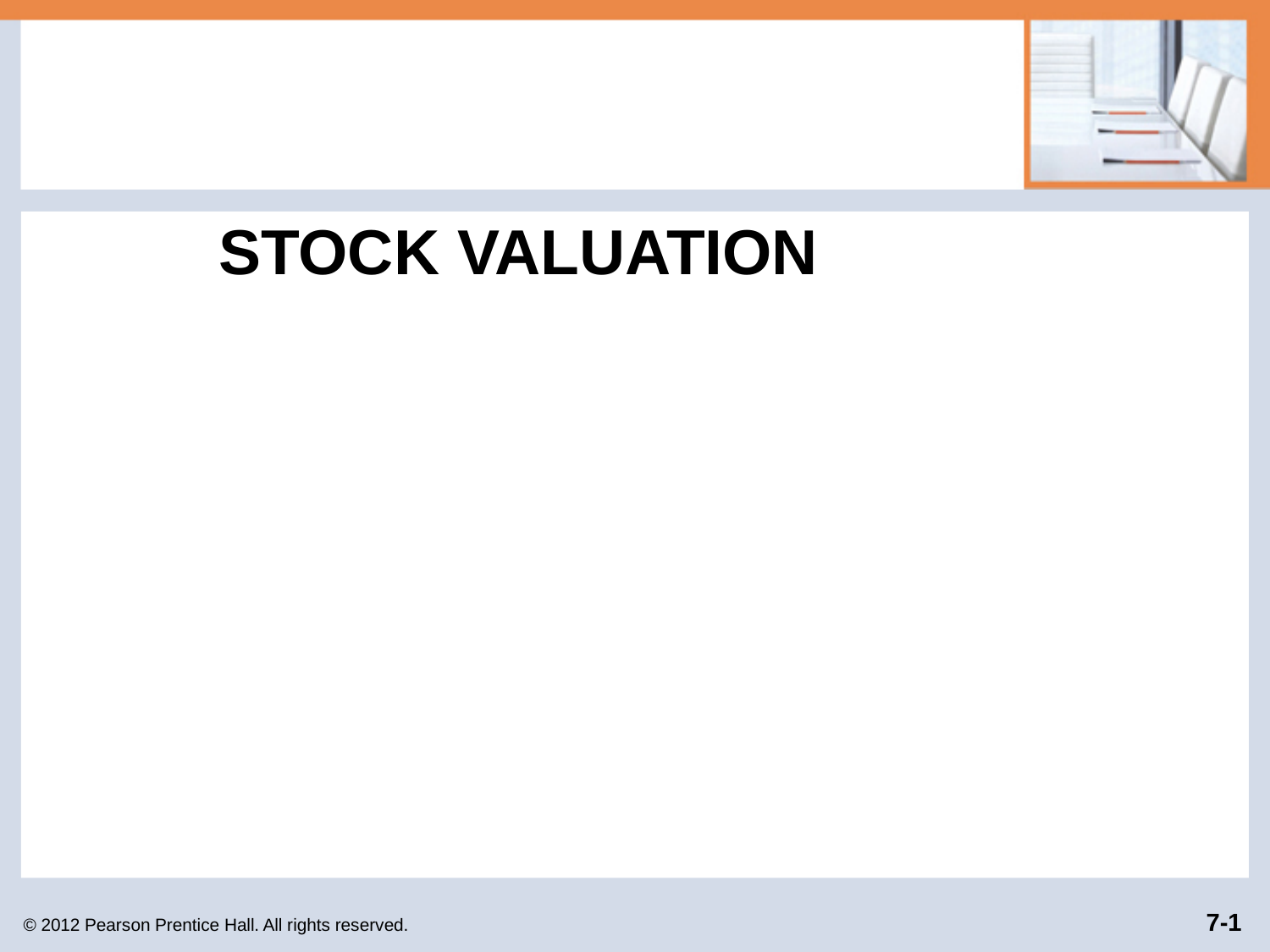

# STOCK VALUATION
© 2012 Pearson Prentice Hall. All rights reserved.
7-1